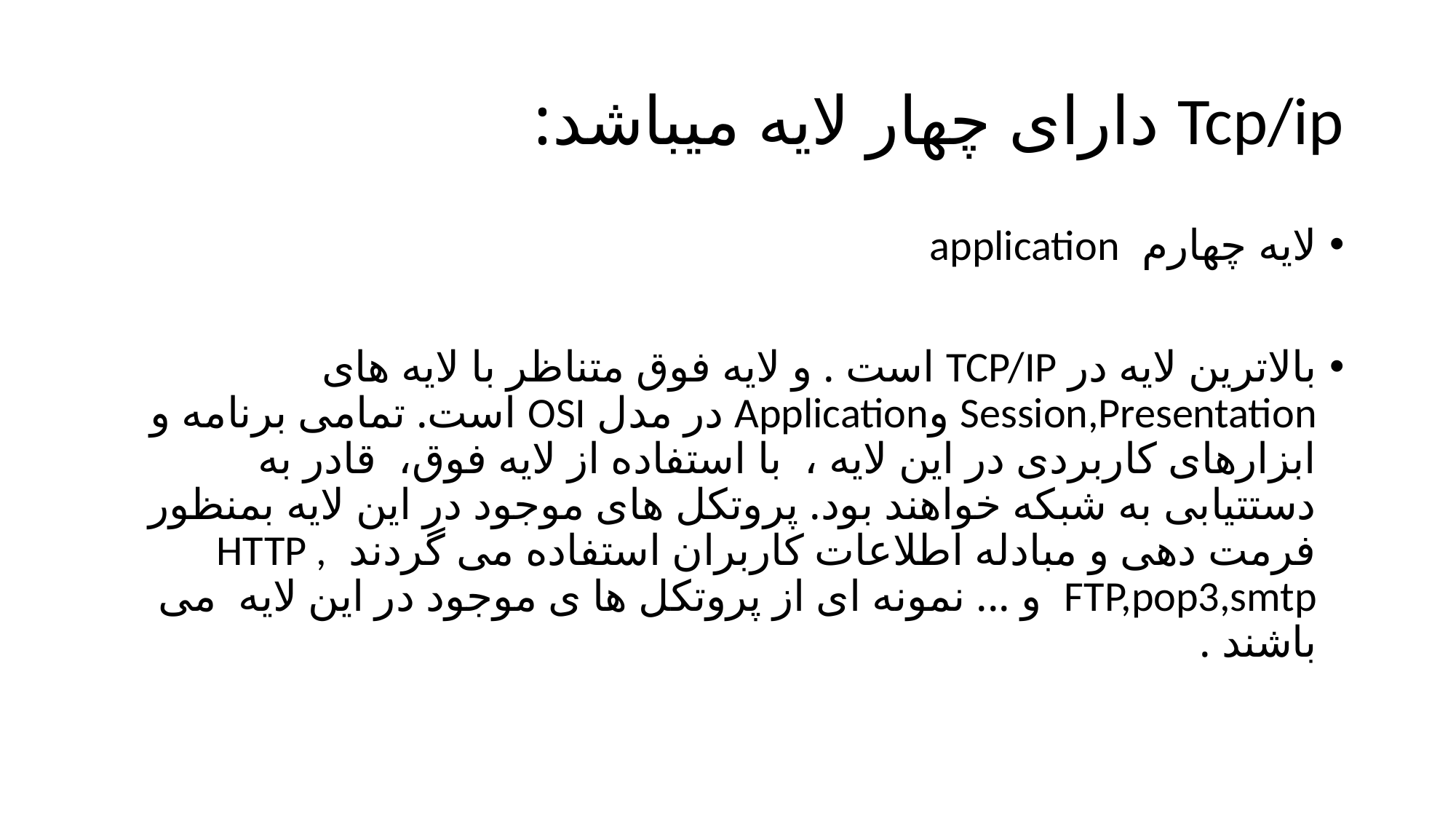

# Tcp/ip دارای چهار لایه میباشد:
لایه چهارم  application

بالاترين لايه در TCP/IP است . و لايه فوق متناظر با لايه های Session,Presentation وApplication در مدل OSI است. تمامی برنامه و ابزارهای کاربردی در اين لايه ،  با استفاده از لايه فوق،  قادر به دستتيابی به شبکه خواهند بود. پروتکل های موجود در اين لايه بمنظور فرمت دهی و مبادله اطلاعات کاربران استفاده می گردند  HTTP , FTP,pop3,smtp  و ... نمونه ای از پروتکل ها ی موجود در اين لايه  می باشند .